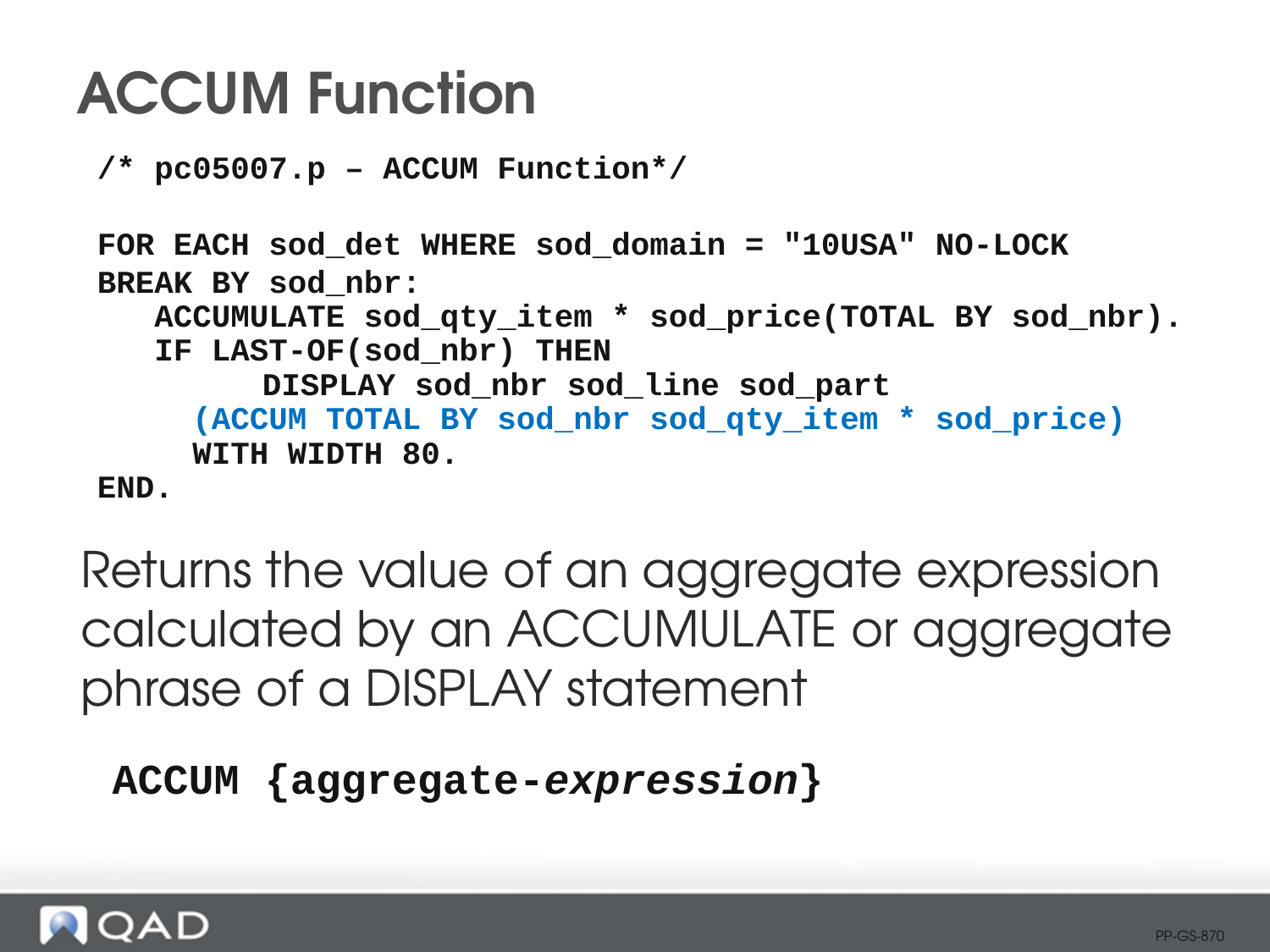

# ACCUM Function
/* pc05007.p – ACCUM Function*/

FOR EACH sod_det WHERE sod_domain = "10USA" NO-LOCK
BREAK BY sod_nbr:
   ACCUMULATE sod_qty_item * sod_price(TOTAL BY sod_nbr).
   IF LAST-OF(sod_nbr) THEN
   	  DISPLAY sod_nbr sod_line sod_part
     (ACCUM TOTAL BY sod_nbr sod_qty_item * sod_price)
     WITH WIDTH 80.
END.

Returns the value of an aggregate expression  calculated by an ACCUMULATE or aggregate phrase of a DISPLAY statement

ACCUM {aggregate-expression}

PP-GS-870